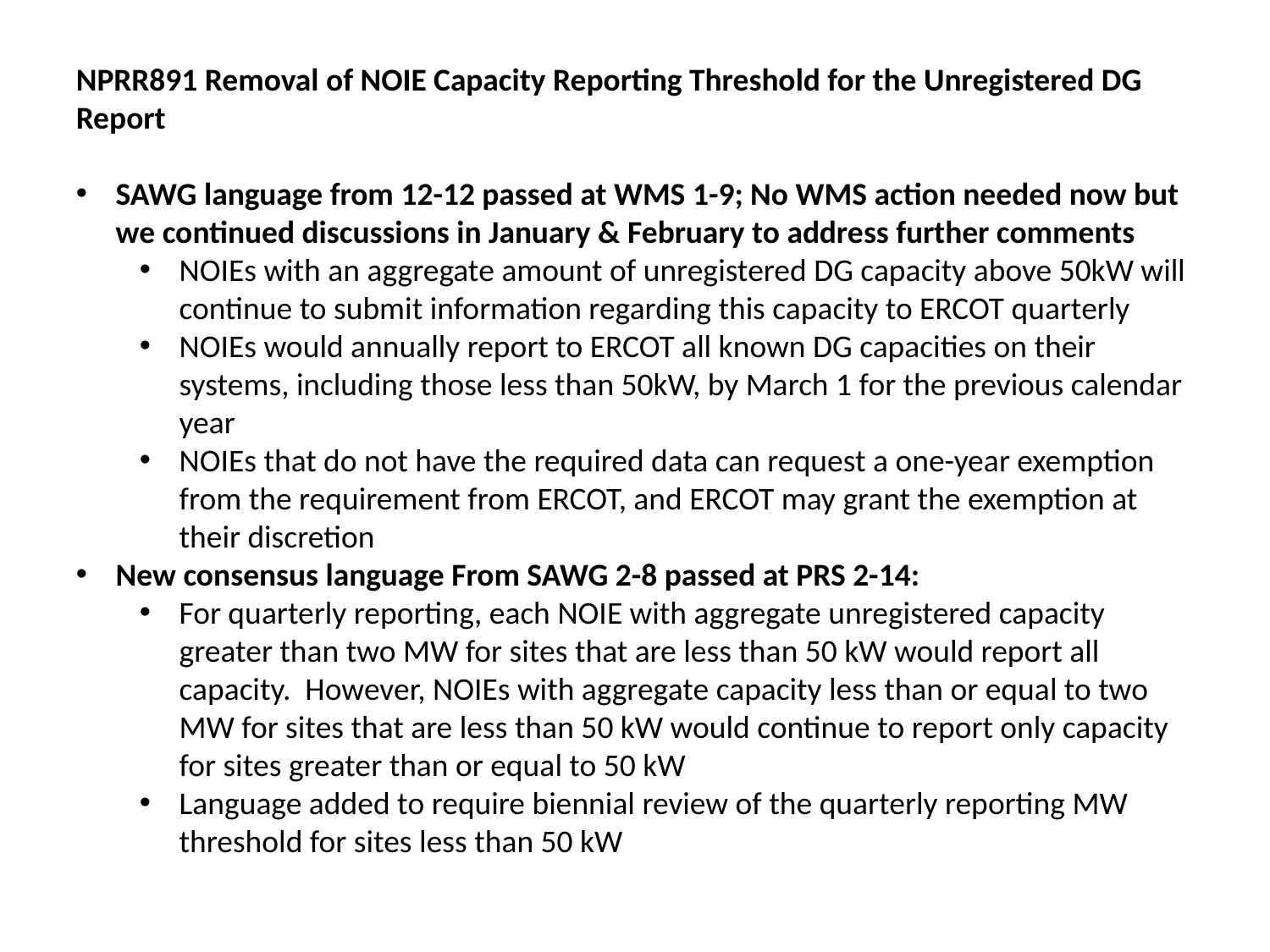

NPRR891 Removal of NOIE Capacity Reporting Threshold for the Unregistered DG Report

SAWG language from 12-12 passed at WMS 1-9; No WMS action needed now but we continued discussions in January & February to address further comments
NOIEs with an aggregate amount of unregistered DG capacity above 50kW will continue to submit information regarding this capacity to ERCOT quarterly
NOIEs would annually report to ERCOT all known DG capacities on their systems, including those less than 50kW, by March 1 for the previous calendar year
NOIEs that do not have the required data can request a one-year exemption from the requirement from ERCOT, and ERCOT may grant the exemption at their discretion
New consensus language From SAWG 2-8 passed at PRS 2-14:
For quarterly reporting, each NOIE with aggregate unregistered capacity greater than two MW for sites that are less than 50 kW would report all capacity.  However, NOIEs with aggregate capacity less than or equal to two MW for sites that are less than 50 kW would continue to report only capacity for sites greater than or equal to 50 kW
Language added to require biennial review of the quarterly reporting MW threshold for sites less than 50 kW